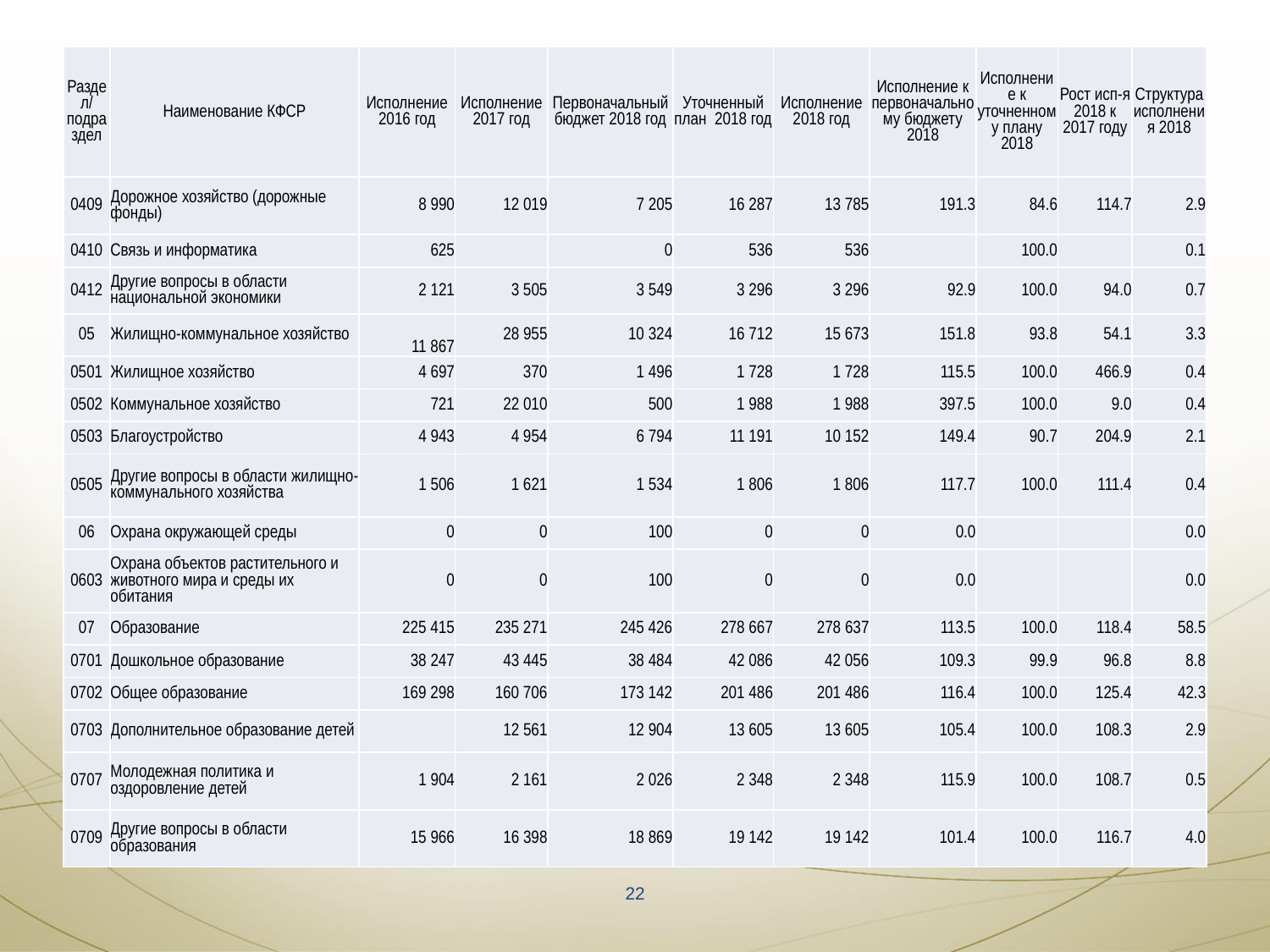

#
| Раздел/подраздел | Наименование КФСР | Исполнение 2016 год | Исполнение 2017 год | Первоначальный бюджет 2018 год | Уточненный план 2018 год | Исполнение 2018 год | Исполнение к первоначальному бюджету 2018 | Исполнение к уточненному плану 2018 | Рост исп-я 2018 к 2017 году | Структура исполнения 2018 |
| --- | --- | --- | --- | --- | --- | --- | --- | --- | --- | --- |
| 0409 | Дорожное хозяйство (дорожные фонды) | 8 990 | 12 019 | 7 205 | 16 287 | 13 785 | 191.3 | 84.6 | 114.7 | 2.9 |
| 0410 | Связь и информатика | 625 |  | 0 | 536 | 536 |  | 100.0 |  | 0.1 |
| 0412 | Другие вопросы в области национальной экономики | 2 121 | 3 505 | 3 549 | 3 296 | 3 296 | 92.9 | 100.0 | 94.0 | 0.7 |
| 05 | Жилищно-коммунальное хозяйство | 11 867 | 28 955 | 10 324 | 16 712 | 15 673 | 151.8 | 93.8 | 54.1 | 3.3 |
| 0501 | Жилищное хозяйство | 4 697 | 370 | 1 496 | 1 728 | 1 728 | 115.5 | 100.0 | 466.9 | 0.4 |
| 0502 | Коммунальное хозяйство | 721 | 22 010 | 500 | 1 988 | 1 988 | 397.5 | 100.0 | 9.0 | 0.4 |
| 0503 | Благоустройство | 4 943 | 4 954 | 6 794 | 11 191 | 10 152 | 149.4 | 90.7 | 204.9 | 2.1 |
| 0505 | Другие вопросы в области жилищно-коммунального хозяйства | 1 506 | 1 621 | 1 534 | 1 806 | 1 806 | 117.7 | 100.0 | 111.4 | 0.4 |
| 06 | Охрана окружающей среды | 0 | 0 | 100 | 0 | 0 | 0.0 |  |  | 0.0 |
| 0603 | Охрана объектов растительного и животного мира и среды их обитания | 0 | 0 | 100 | 0 | 0 | 0.0 |  |  | 0.0 |
| 07 | Образование | 225 415 | 235 271 | 245 426 | 278 667 | 278 637 | 113.5 | 100.0 | 118.4 | 58.5 |
| 0701 | Дошкольное образование | 38 247 | 43 445 | 38 484 | 42 086 | 42 056 | 109.3 | 99.9 | 96.8 | 8.8 |
| 0702 | Общее образование | 169 298 | 160 706 | 173 142 | 201 486 | 201 486 | 116.4 | 100.0 | 125.4 | 42.3 |
| 0703 | Дополнительное образование детей |  | 12 561 | 12 904 | 13 605 | 13 605 | 105.4 | 100.0 | 108.3 | 2.9 |
| 0707 | Молодежная политика и оздоровление детей | 1 904 | 2 161 | 2 026 | 2 348 | 2 348 | 115.9 | 100.0 | 108.7 | 0.5 |
| 0709 | Другие вопросы в области образования | 15 966 | 16 398 | 18 869 | 19 142 | 19 142 | 101.4 | 100.0 | 116.7 | 4.0 |

22